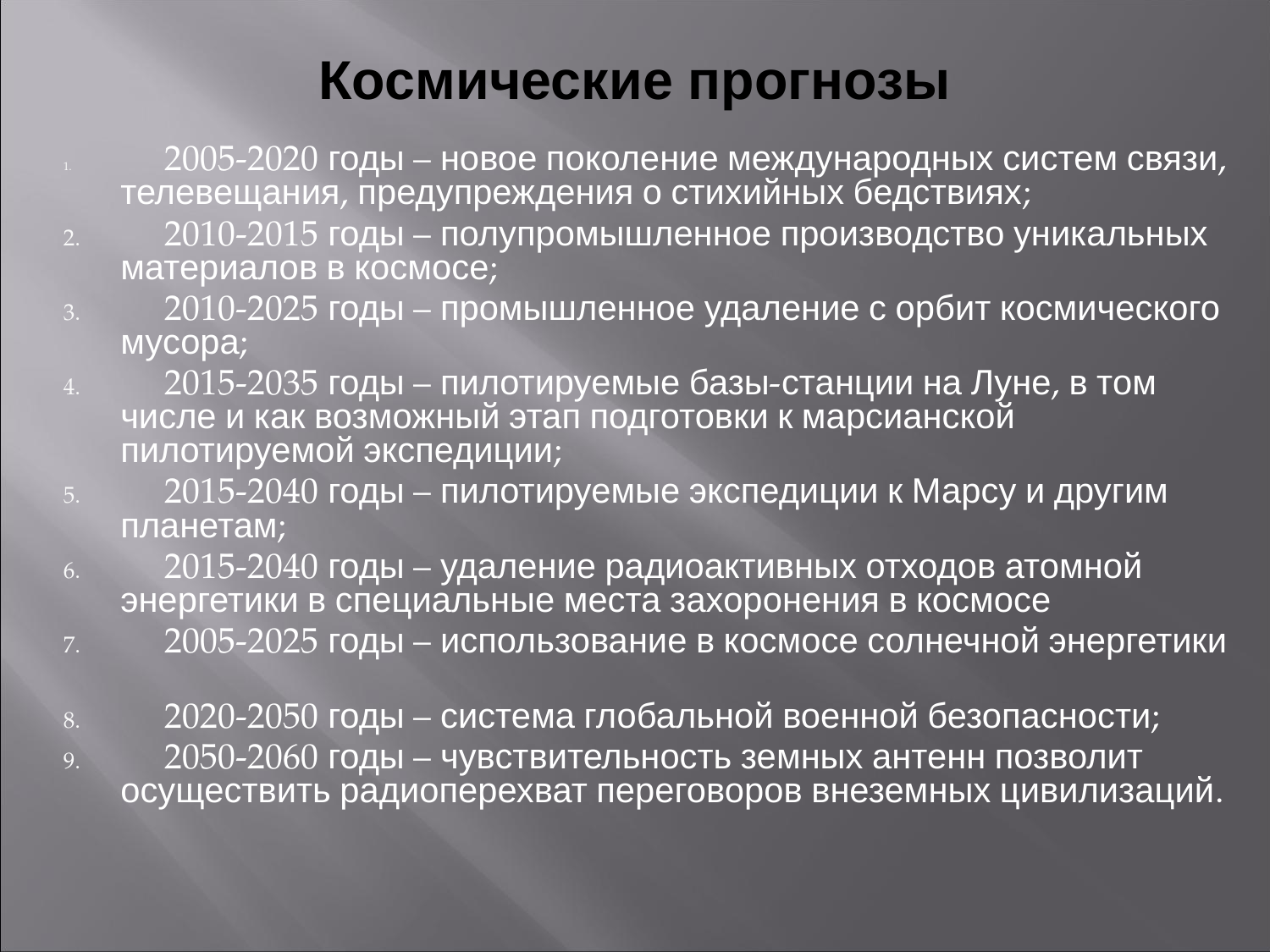

# Космические прогнозы
          2005-2020 годы – новое поколение международных систем связи, телевещания, предупреждения о стихийных бедствиях;
     2010-2015 годы – полупромышленное производство уникальных материалов в космосе;
     2010-2025 годы – промышленное удаление с орбит космического мусора;
     2015-2035 годы – пилотируемые базы-станции на Луне, в том числе и как возможный этап подготовки к марсианской пилотируемой экспедиции;
     2015-2040 годы – пилотируемые экспедиции к Марсу и другим планетам;
     2015-2040 годы – удаление радиоактивных отходов атомной энергетики в специальные места захоронения в космосе
     2005-2025 годы – использование в космосе солнечной энергетики
     2020-2050 годы – система глобальной военной безопасности;
     2050-2060 годы – чувствительность земных антенн позволит осуществить радиоперехват переговоров внеземных цивилизаций.